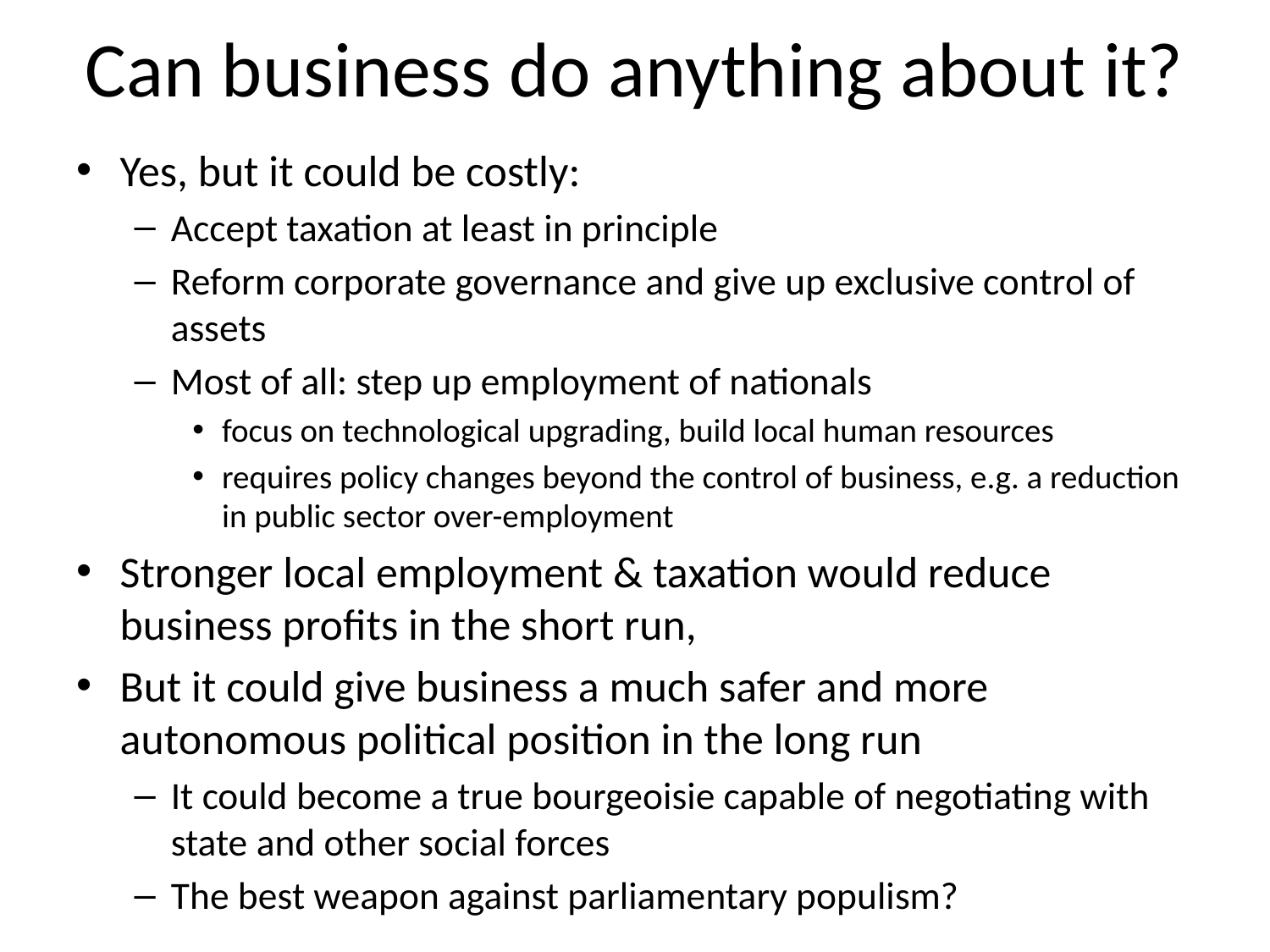

# Can business do anything about it?
Yes, but it could be costly:
Accept taxation at least in principle
Reform corporate governance and give up exclusive control of assets
Most of all: step up employment of nationals
focus on technological upgrading, build local human resources
requires policy changes beyond the control of business, e.g. a reduction in public sector over-employment
Stronger local employment & taxation would reduce business profits in the short run,
But it could give business a much safer and more autonomous political position in the long run
It could become a true bourgeoisie capable of negotiating with state and other social forces
The best weapon against parliamentary populism?